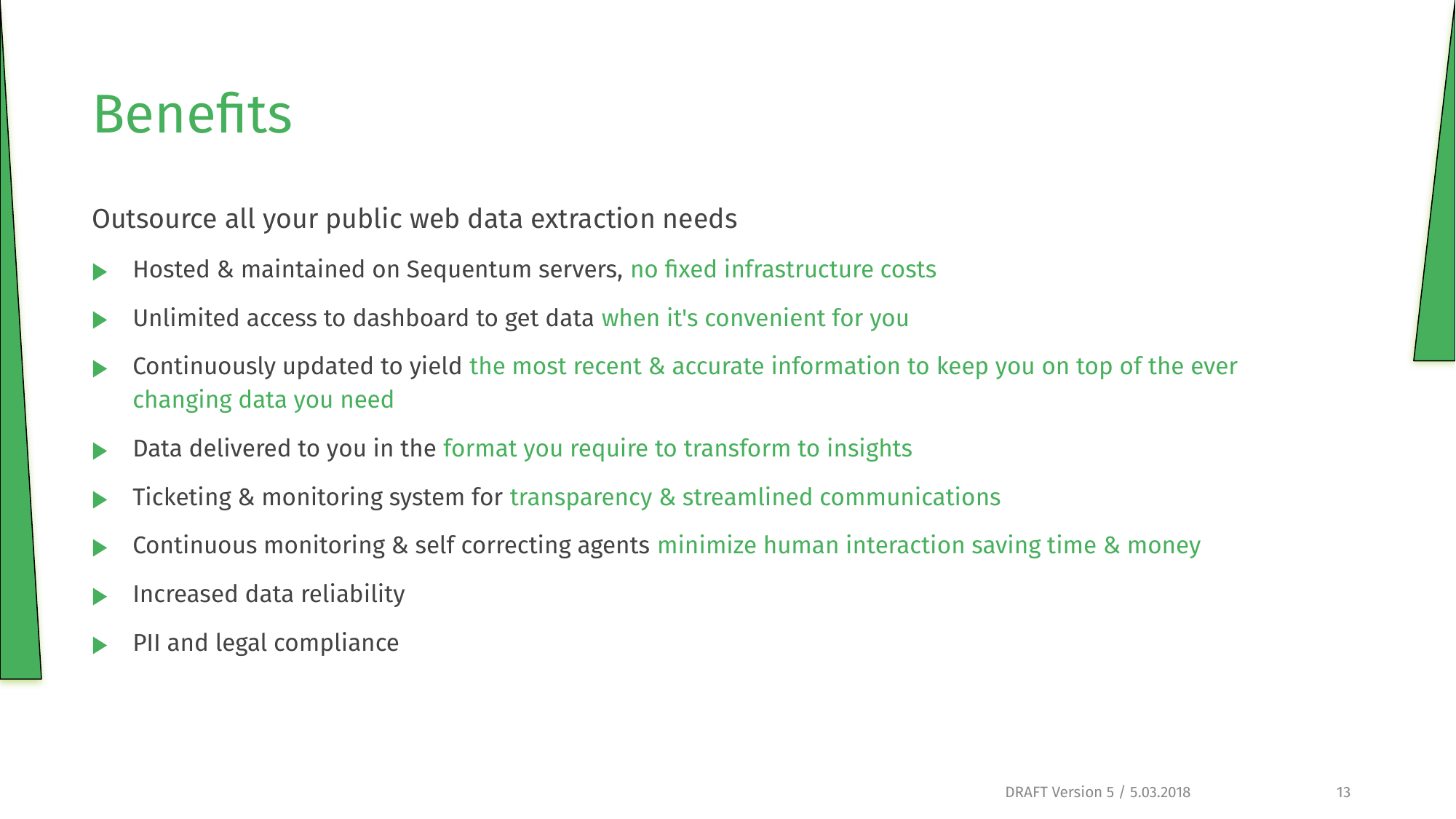

Benefits
Outsource all your public web data extraction needs
Hosted & maintained on Sequentum servers, no fixed infrastructure costs
Unlimited access to dashboard to get data when it's convenient for you
Continuously updated to yield the most recent & accurate information to keep you on top of the ever changing data you need
Data delivered to you in the format you require to transform to insights
Ticketing & monitoring system for transparency & streamlined communications
Continuous monitoring & self correcting agents minimize human interaction saving time & money
Increased data reliability
PII and legal compliance

									   DRAFT Version 5 / 5.03.2018 		    13